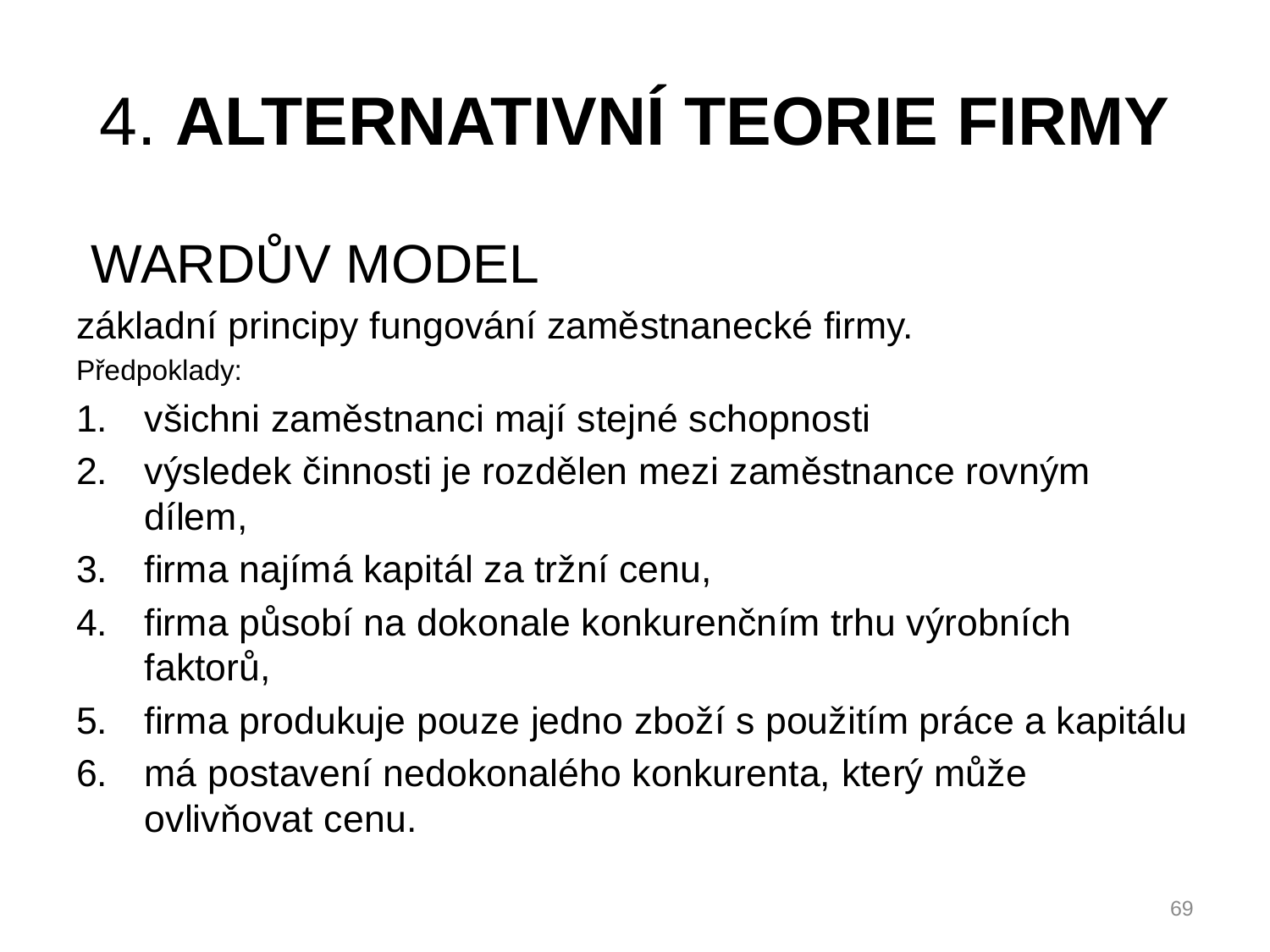

# 4. ALTERNATIVNÍ TEORIE FIRMY
WARDŮV MODEL
základní principy fungování zaměstnanecké firmy.
Předpoklady:
všichni zaměstnanci mají stejné schopnosti
výsledek činnosti je rozdělen mezi zaměstnance rovným dílem,
firma najímá kapitál za tržní cenu,
firma působí na dokonale konkurenčním trhu výrobních faktorů,
firma produkuje pouze jedno zboží s použitím práce a kapitálu
má postavení nedokonalého konkurenta, který může ovlivňovat cenu.
69